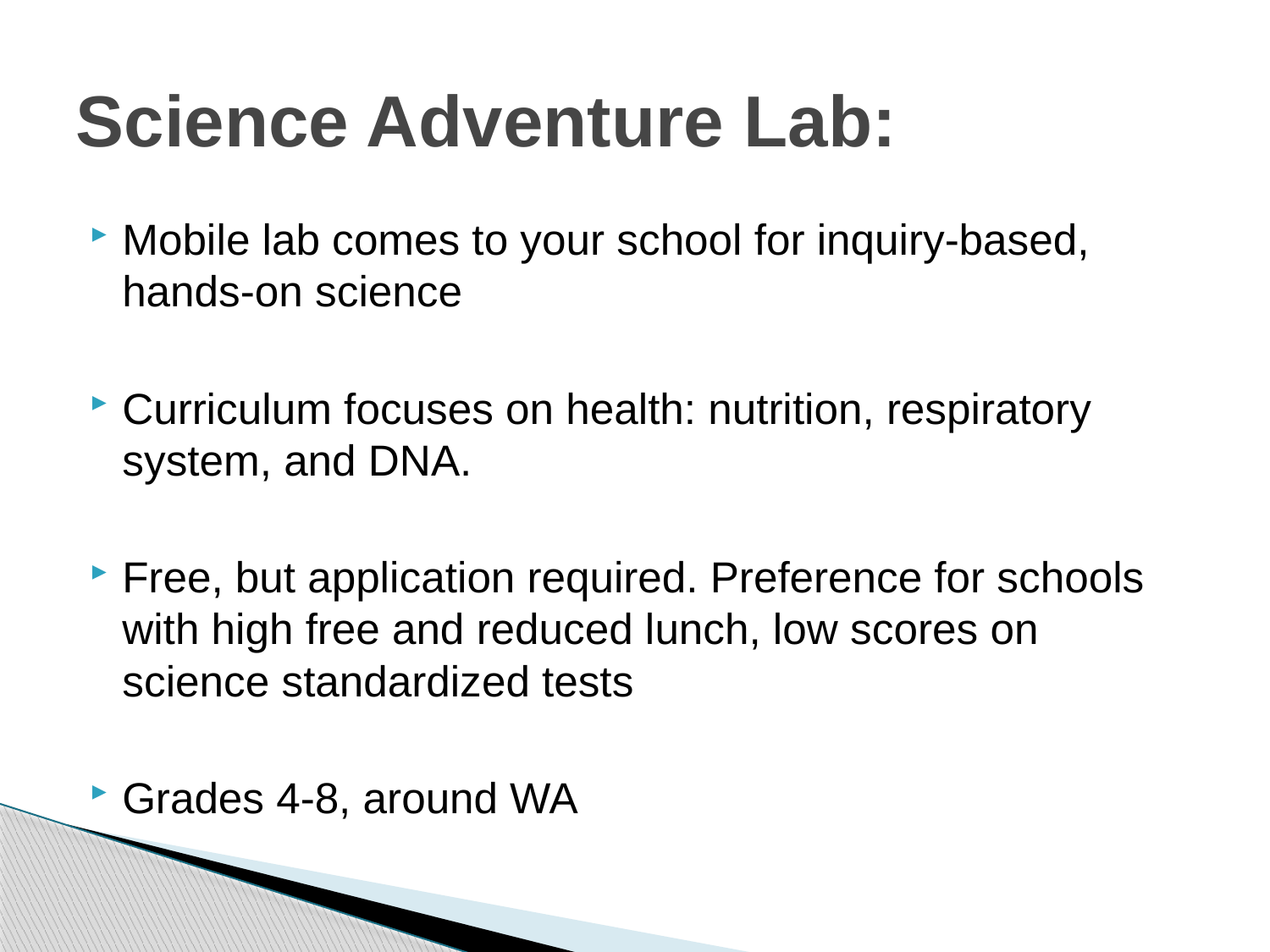

# Science Adventure Lab:
Mobile lab comes to your school for inquiry-based, hands-on science

Curriculum focuses on health: nutrition, respiratory system, and DNA.

Free, but application required. Preference for schools with high free and reduced lunch, low scores on science standardized tests

Grades 4-8, around WA